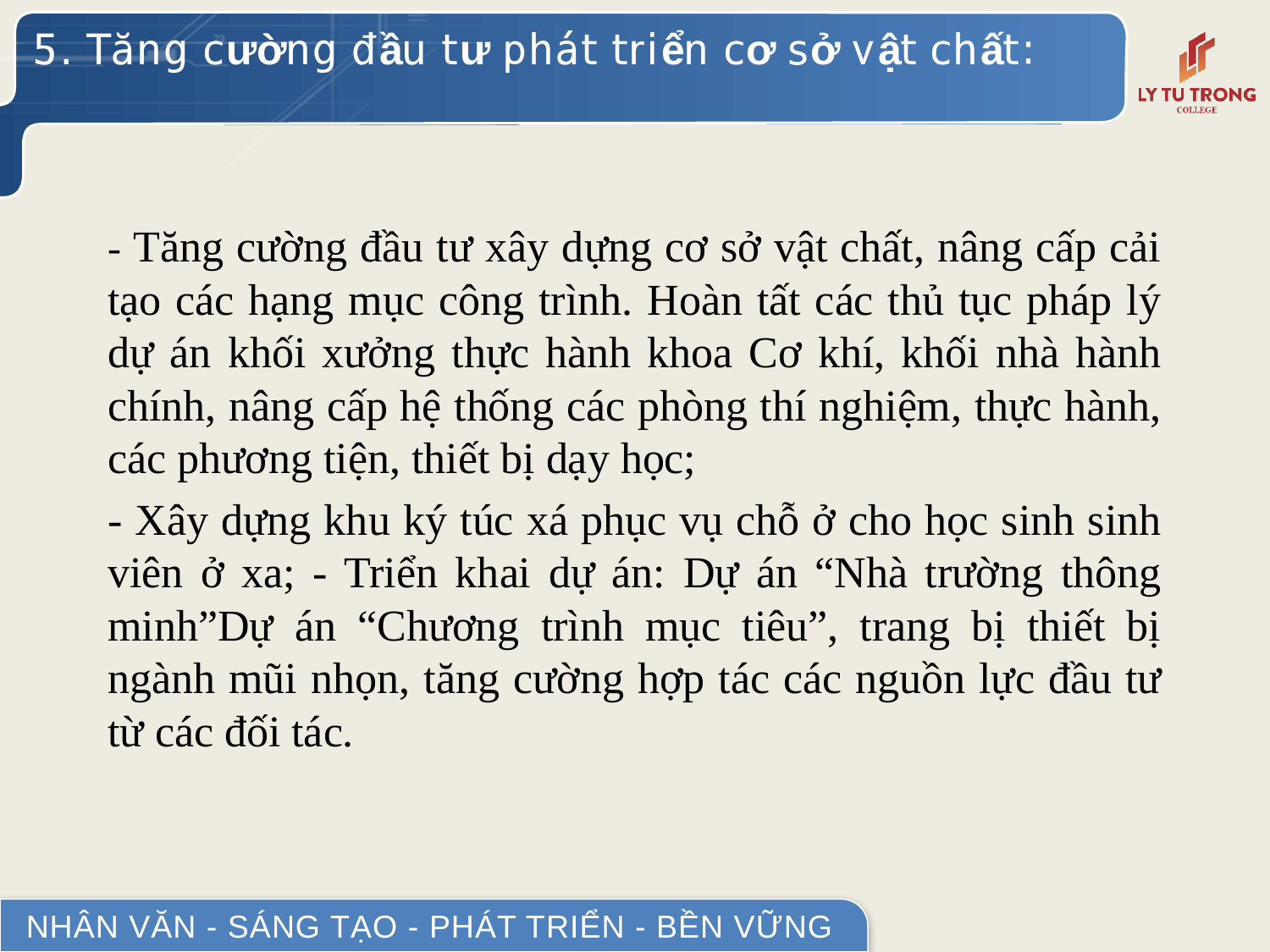

5. Tăng cường đầu tư phát triển cơ sở vật chất:
- Tăng cường đầu tư xây dựng cơ sở vật chất, nâng cấp cải tạo các hạng mục công trình. Hoàn tất các thủ tục pháp lý dự án khối xưởng thực hành khoa Cơ khí, khối nhà hành chính, nâng cấp hệ thống các phòng thí nghiệm, thực hành, các phương tiện, thiết bị dạy học;
- Xây dựng khu ký túc xá phục vụ chỗ ở cho học sinh sinh viên ở xa; - Triển khai dự án: Dự án “Nhà trường thông minh”Dự án “Chương trình mục tiêu”, trang bị thiết bị ngành mũi nhọn, tăng cường hợp tác các nguồn lực đầu tư từ các đối tác.